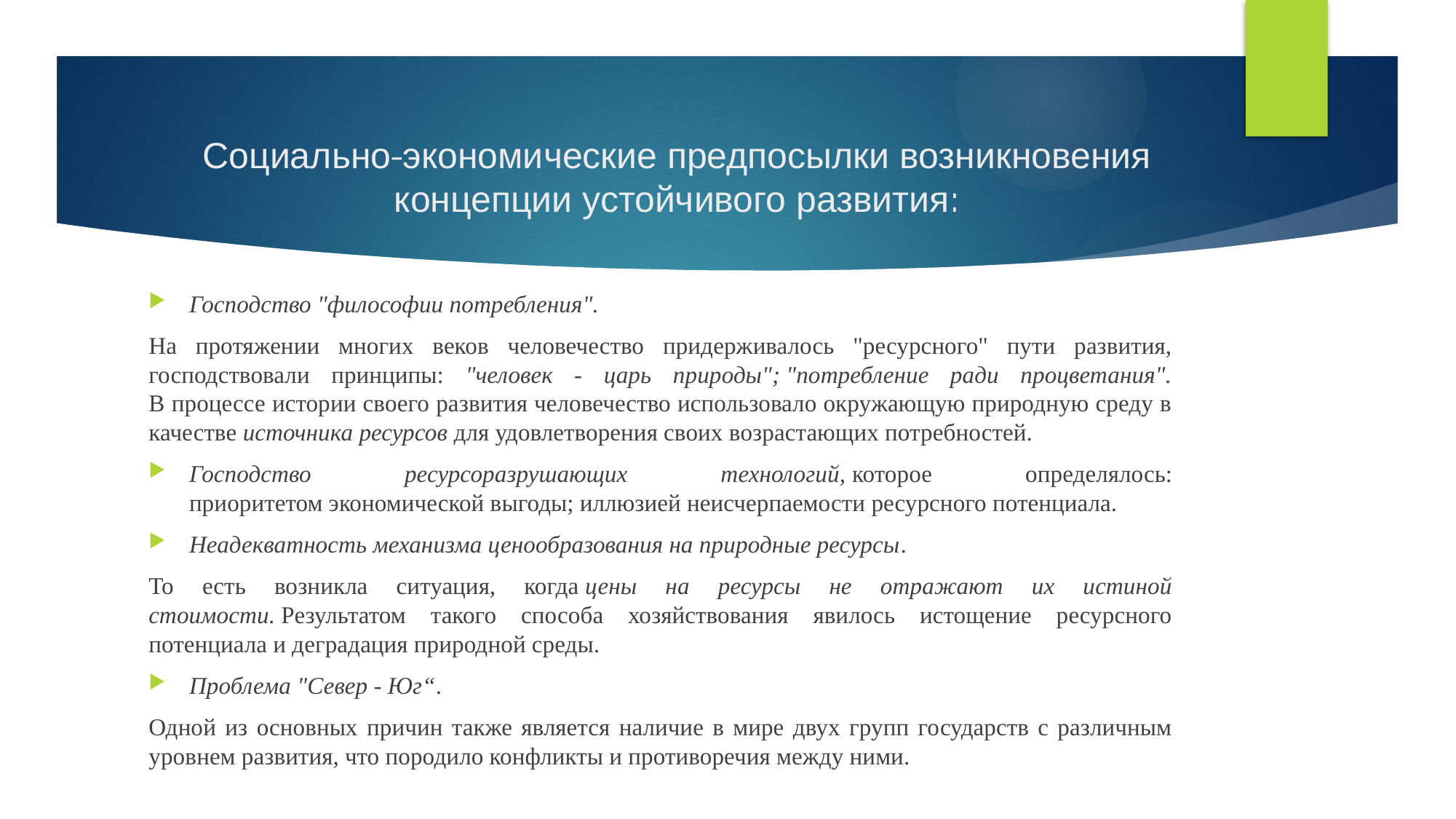

# Социально-экономические предпосылки возникновения концепции устойчивого развития:
Господство "философии потребления".
На протяжении многих веков человечество придерживалось "ресурсного" пути развития, господствовали принципы: "человек - царь природы"; "потребление ради процветания".
В процессе истории своего развития человечество использовало окружающую природную среду в качестве источника ресурсов для удовлетворения своих возрастающих потребностей.
Господство ресурсоразрушающих технологий, которое определялось:
приоритетом экономической выгоды; иллюзией неисчерпаемости ресурсного потенциала.
Неадекватность механизма ценообразования на природные ресурсы.
То есть возникла ситуация, когда цены на ресурсы не отражают их истиной стоимости. Результатом такого способа хозяйствования явилось истощение ресурсного потенциала и деградация природной среды.
Проблема "Север - Юг“.
Одной из основных причин также является наличие в мире двух групп государств с различным уровнем развития, что породило конфликты и противоречия между ними.